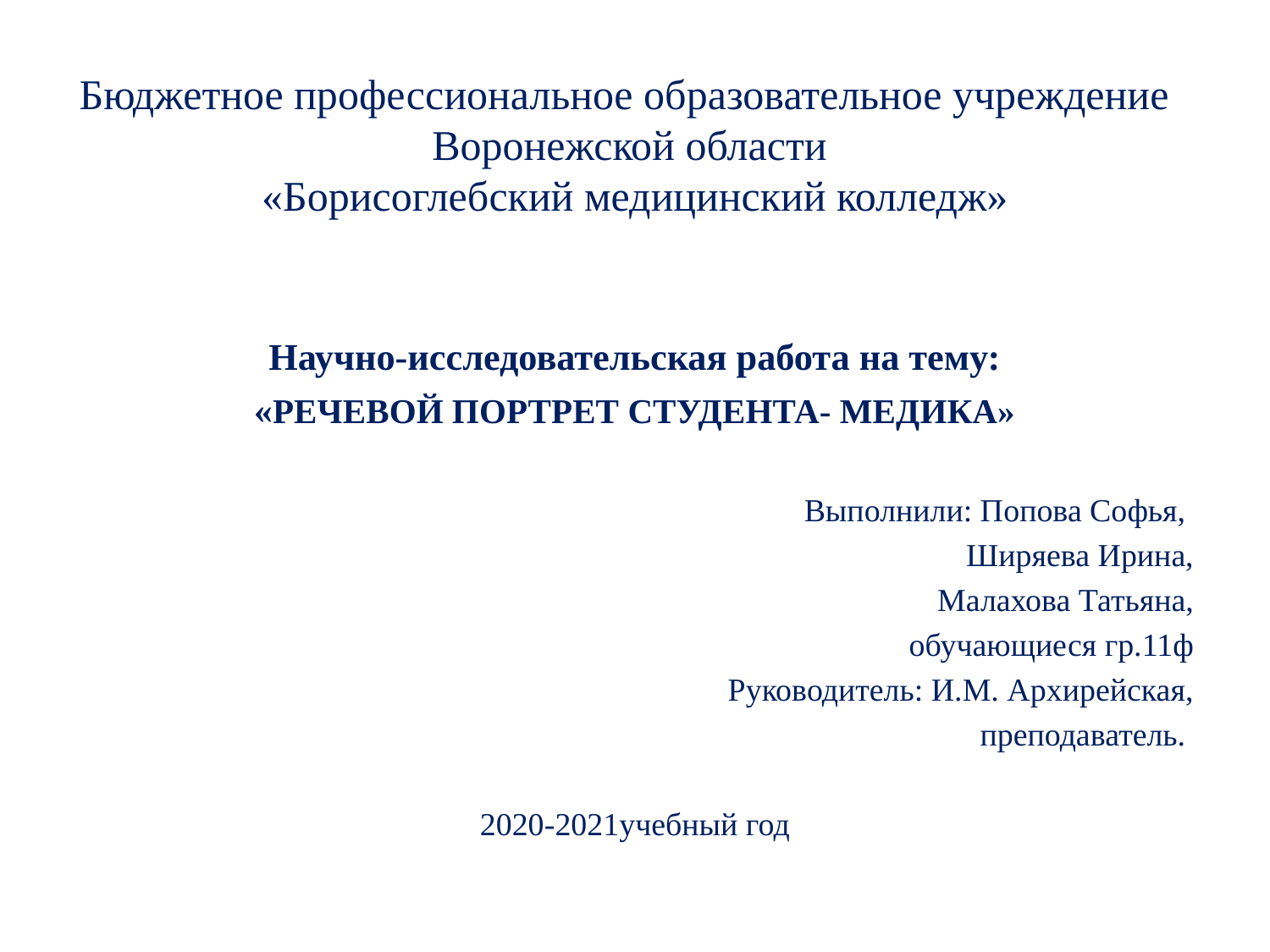

# Бюджетное профессиональное образовательное учреждение Воронежской области «Борисоглебский медицинский колледж»

Научно-исследовательская работа на тему:
«РЕЧЕВОЙ ПОРТРЕТ СТУДЕНТА- МЕДИКА»

Выполнили: Попова Софья,
Ширяева Ирина,
Малахова Татьяна,
обучающиеся гр.11ф
Руководитель: И.М. Архирейская,
преподаватель.

2020-2021учебный год